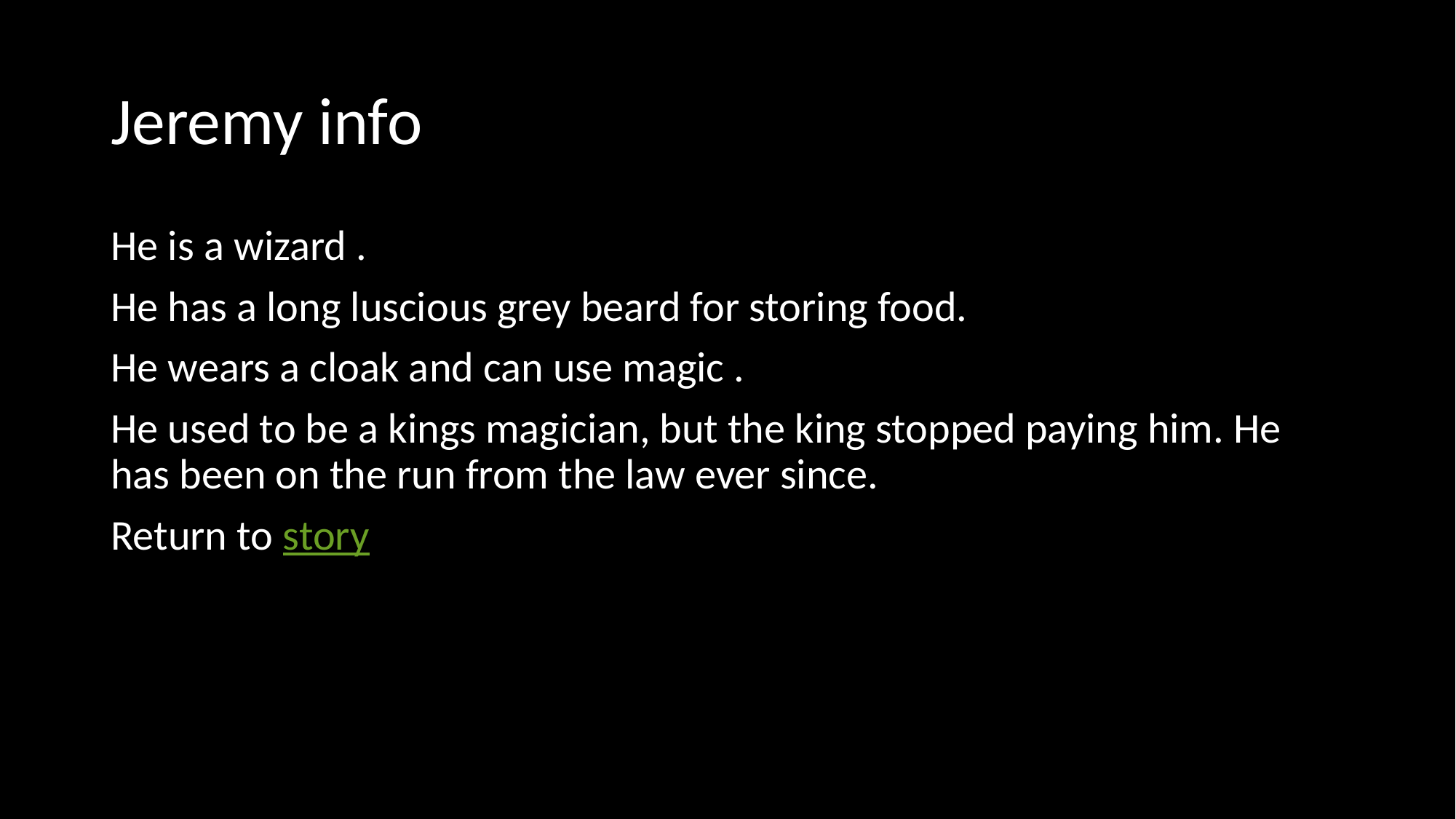

# Jeremy info
He is a wizard .
He has a long luscious grey beard for storing food.
He wears a cloak and can use magic .
He used to be a kings magician, but the king stopped paying him. He has been on the run from the law ever since.
Return to story